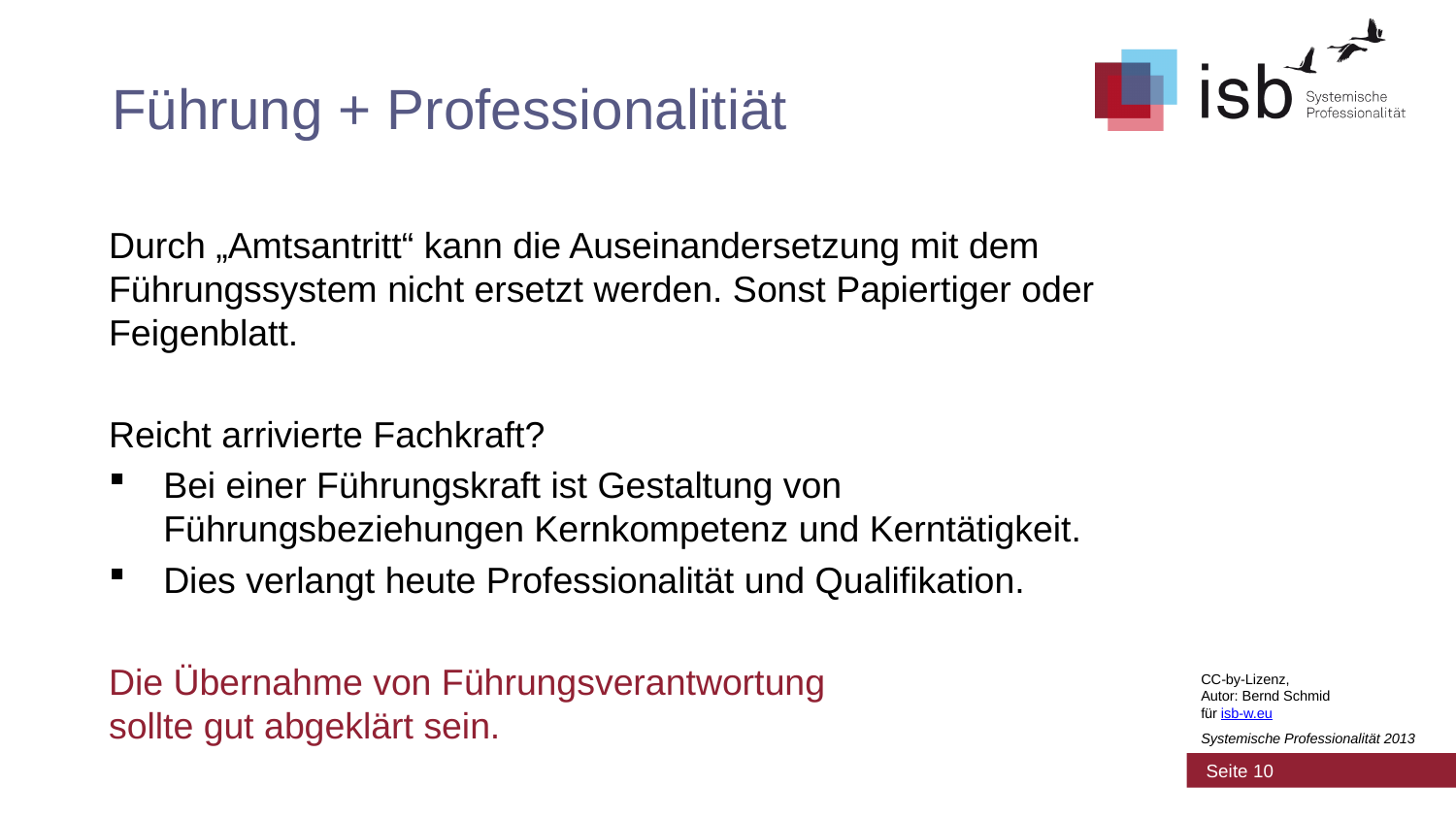

# Führung + Professionalitiät
Durch „Amtsantritt“ kann die Auseinandersetzung mit dem Führungssystem nicht ersetzt werden. Sonst Papiertiger oder Feigenblatt.

Reicht arrivierte Fachkraft?
Bei einer Führungskraft ist Gestaltung von Führungsbeziehungen Kernkompetenz und Kerntätigkeit.
Dies verlangt heute Professionalität und Qualifikation.

Die Übernahme von Führungsverantwortung
sollte gut abgeklärt sein.

CC-by-Lizenz,
Autor: Bernd Schmid
für isb-w.eu
Systemische Professionalität 2013
 Seite 10